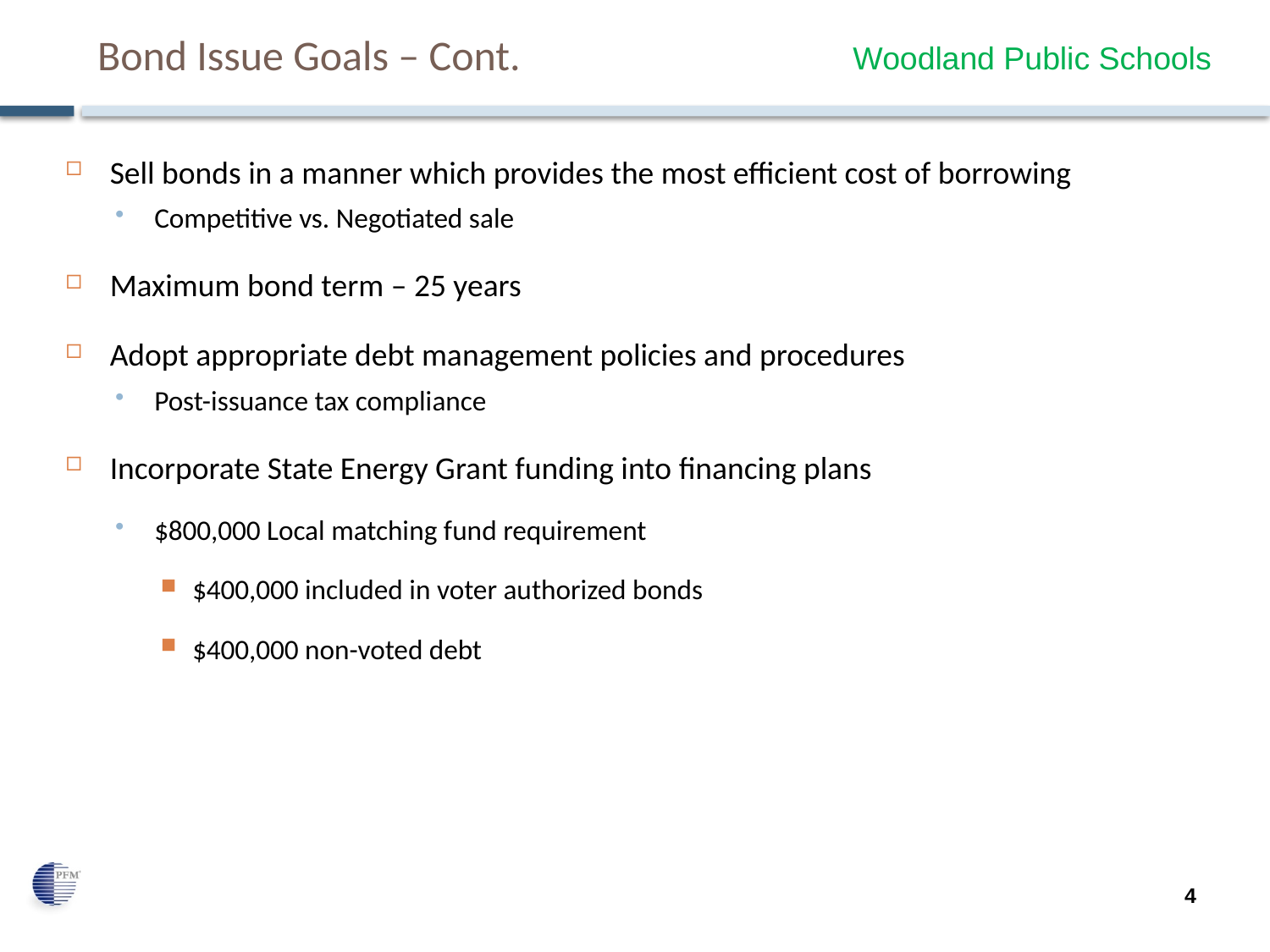

# Bond Issue Goals – Cont.
Sell bonds in a manner which provides the most efficient cost of borrowing
Competitive vs. Negotiated sale
Maximum bond term – 25 years
Adopt appropriate debt management policies and procedures
Post-issuance tax compliance
Incorporate State Energy Grant funding into financing plans
$800,000 Local matching fund requirement
$400,000 included in voter authorized bonds
$400,000 non-voted debt

4